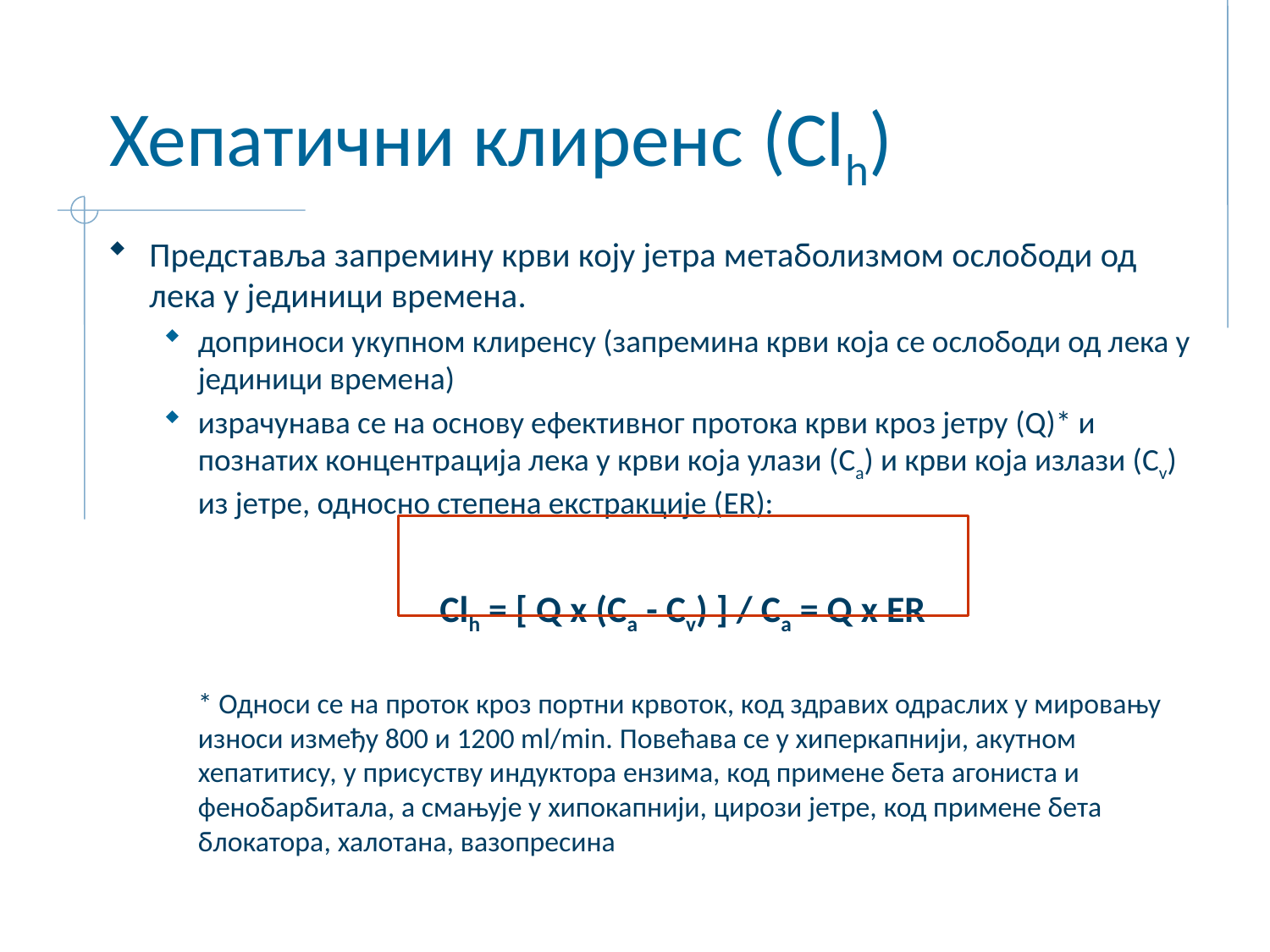

# Хепатични клиренс (Clh)
Представља запремину крви коју јетра метаболизмом ослободи од лека у јединици времена.
доприноси укупном клиренсу (запремина крви која се ослободи од лека у јединици времена)
израчунава се на основу ефективног протока крви кроз јетру (Q)* и познатих концентрација лека у крви која улази (Ca) и крви која излази (Cv) из јетре, односно степена екстракције (ER):

Clh = [ Q x (Ca - Cv) ] / Ca = Q x ER

	* Односи се на проток кроз портни крвоток, код здравих одраслих у мировању износи између 800 и 1200 ml/min. Повећава се у хиперкапнији, акутном хепатитису, у присуству индуктора ензима, код примене бета агониста и фенобарбитала, а смањује у хипокапнији, цирози јетре, код примене бета блокатора, халотана, вазопресина